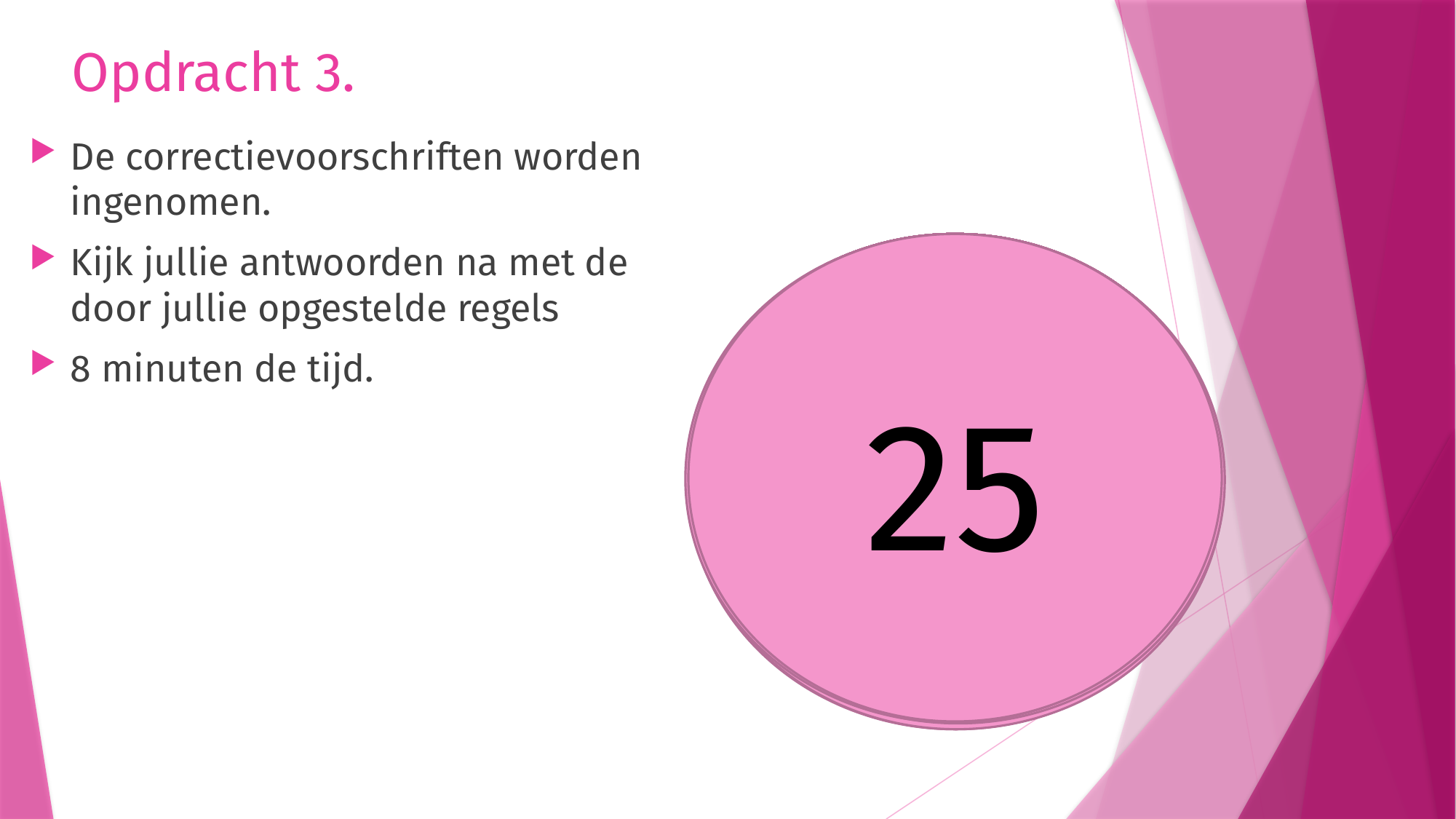

# Opdracht 3.
De correctievoorschriften worden ingenomen.
Kijk jullie antwoorden na met de door jullie opgestelde regels
8 minuten de tijd.

25
21
19
17
16
15
14
12
13
11
10
8
9
5
6
7
4
3
1
2
24
23
20
18
22